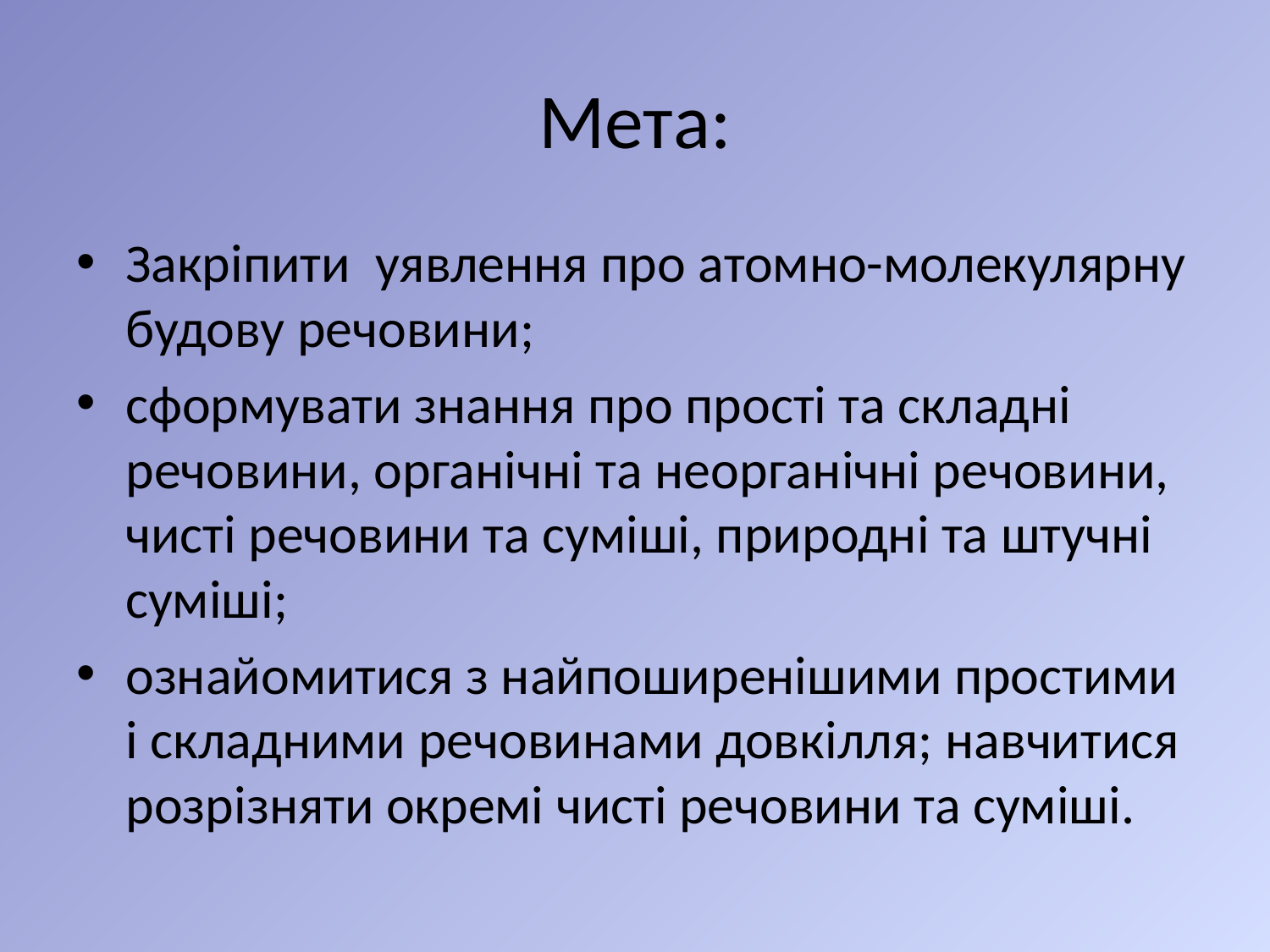

# Мета:
Закріпити  уявлення про атомно-молекулярну будову речовини;
сформувати знання про прості та складні речовини, органічні та неорганічні речовини, чисті речовини та суміші, природні та штучні суміші;
ознайомитися з найпоширенішими простими і складними речовинами довкілля; навчитися розрізняти окремі чисті речовини та суміші.